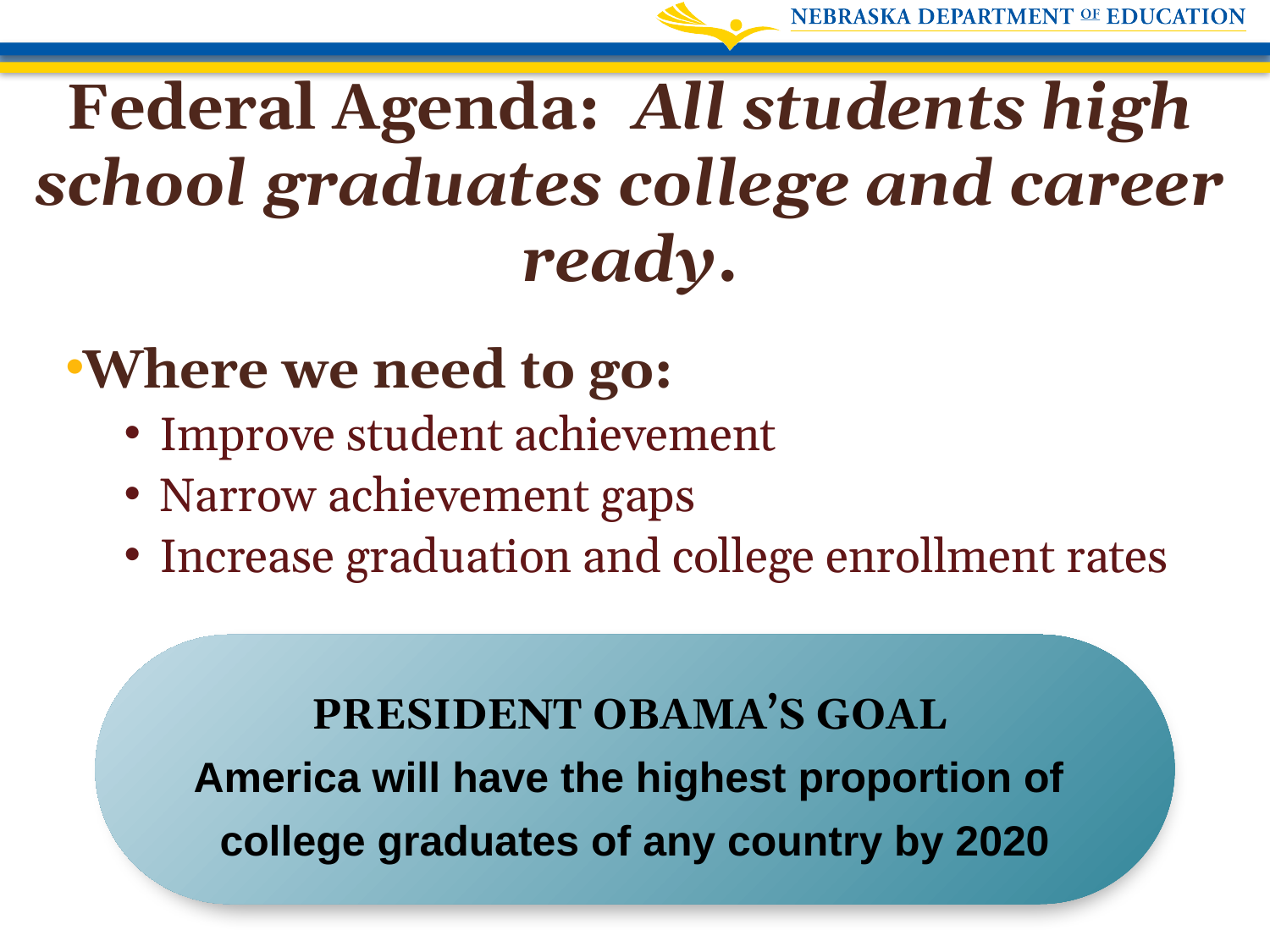

# Federal Agenda:  All students high school graduates college and career ready.
Where we need to go:
Improve student achievement
Narrow achievement gaps
Increase graduation and college enrollment rates

PRESIDENT OBAMA’S GOAL
America will have the highest proportion of
college graduates of any country by 2020